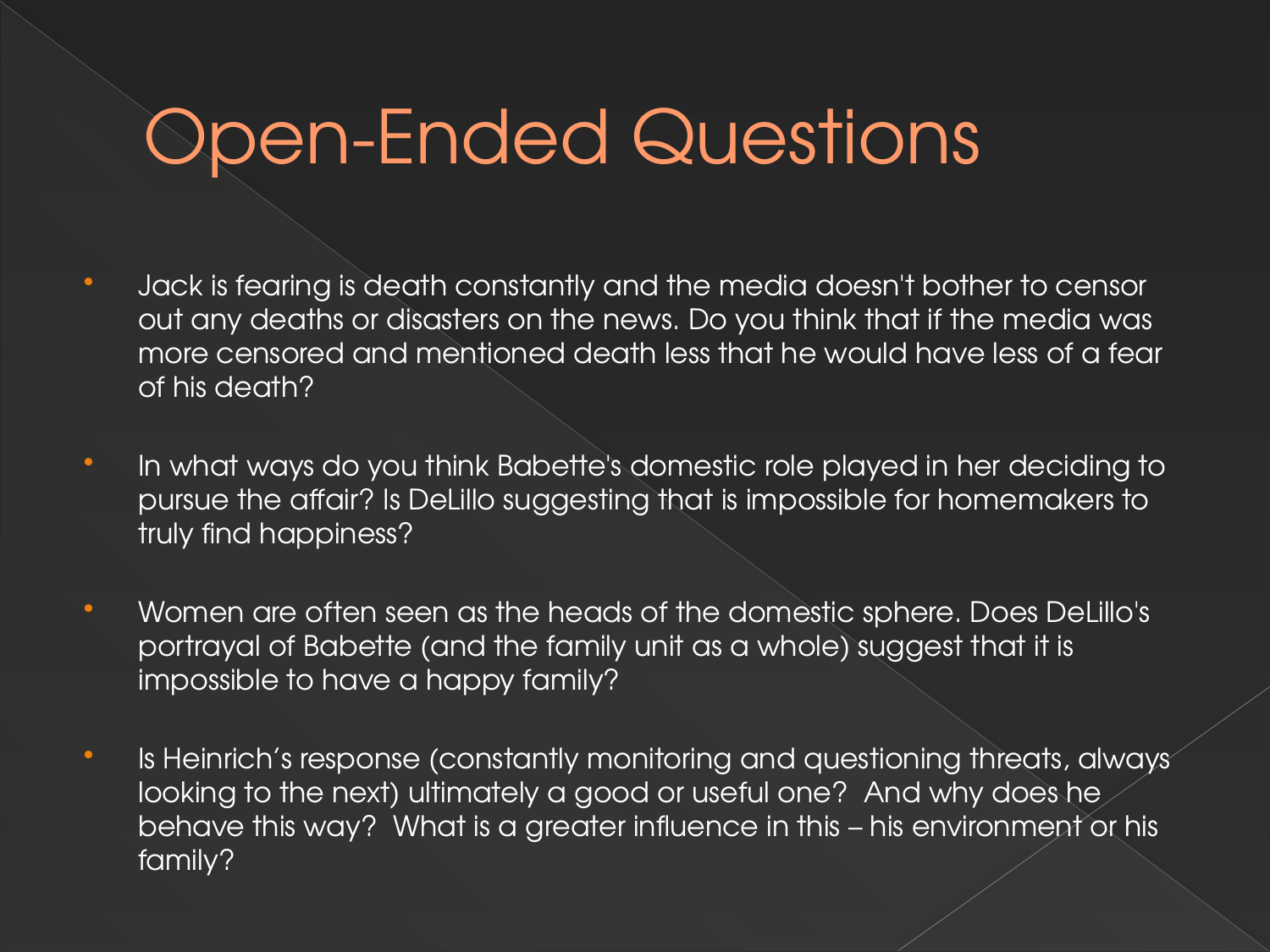

# Open-Ended Questions
Jack is fearing is death constantly and the media doesn't bother to censor out any deaths or disasters on the news. Do you think that if the media was more censored and mentioned death less that he would have less of a fear of his death?

In what ways do you think Babette's domestic role played in her deciding to pursue the affair? Is DeLillo suggesting that is impossible for homemakers to truly find happiness?

Women are often seen as the heads of the domestic sphere. Does DeLillo's portrayal of Babette (and the family unit as a whole) suggest that it is impossible to have a happy family?

Is Heinrich’s response (constantly monitoring and questioning threats, always looking to the next) ultimately a good or useful one?  And why does he behave this way?  What is a greater influence in this – his environment or his family?